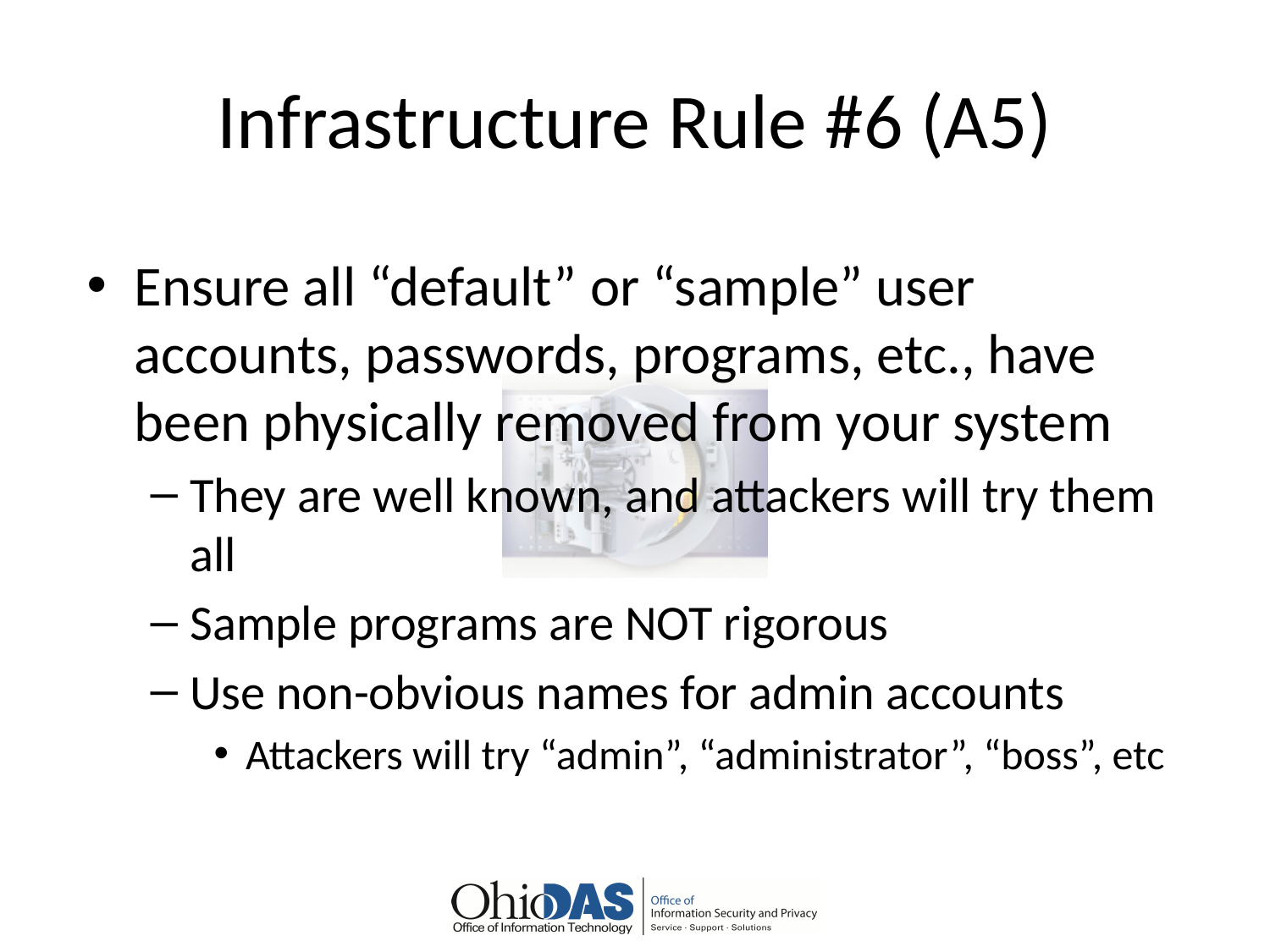

# Infrastructure Rule #6 (A5)
Ensure all “default” or “sample” user accounts, passwords, programs, etc., have been physically removed from your system
They are well known, and attackers will try them all
Sample programs are NOT rigorous
Use non-obvious names for admin accounts
Attackers will try “admin”, “administrator”, “boss”, etc